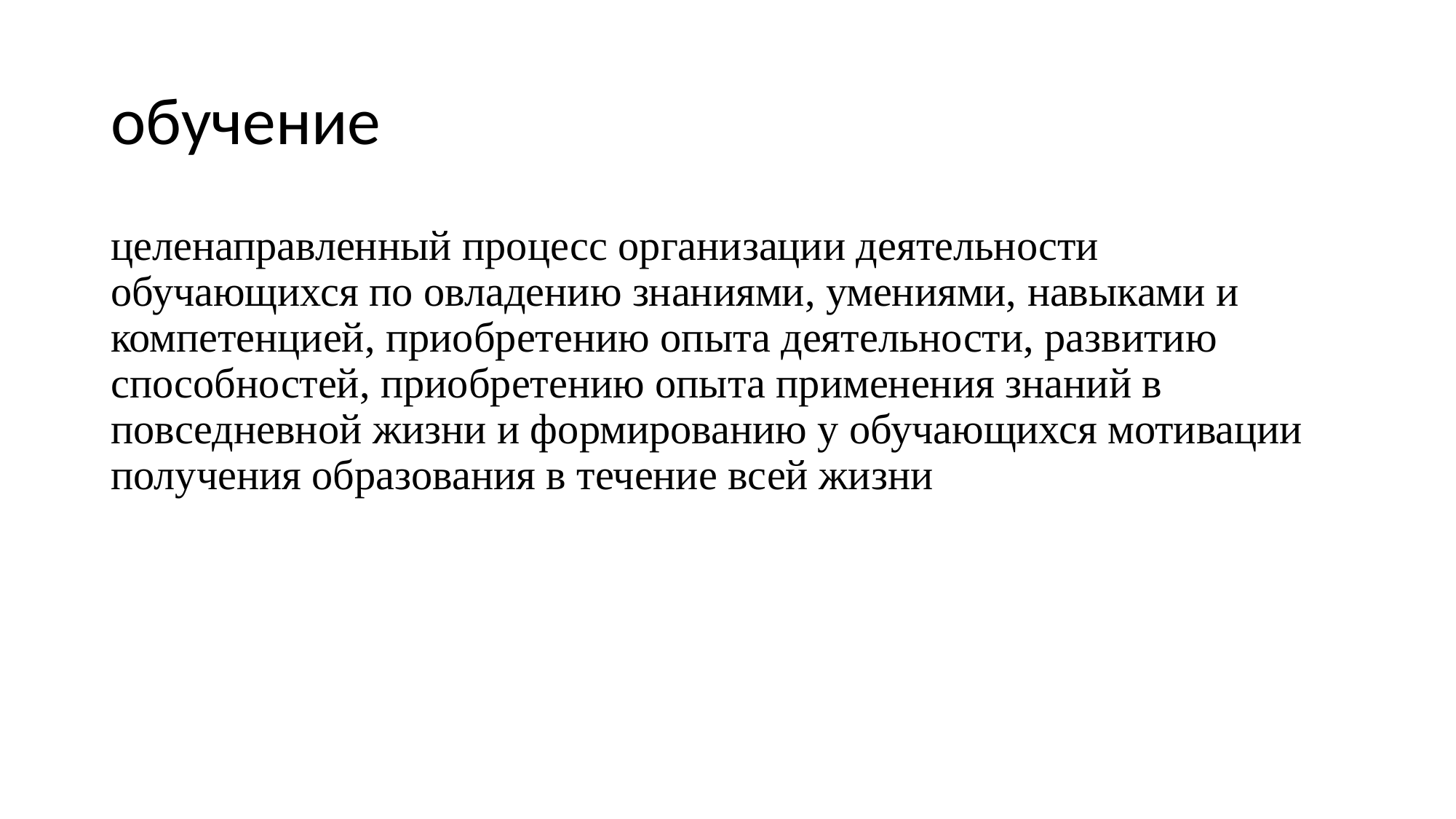

# обучение
целенаправленный процесс организации деятельности обучающихся по овладению знаниями, умениями, навыками и компетенцией, приобретению опыта деятельности, развитию способностей, приобретению опыта применения знаний в повседневной жизни и формированию у обучающихся мотивации получения образования в течение всей жизни